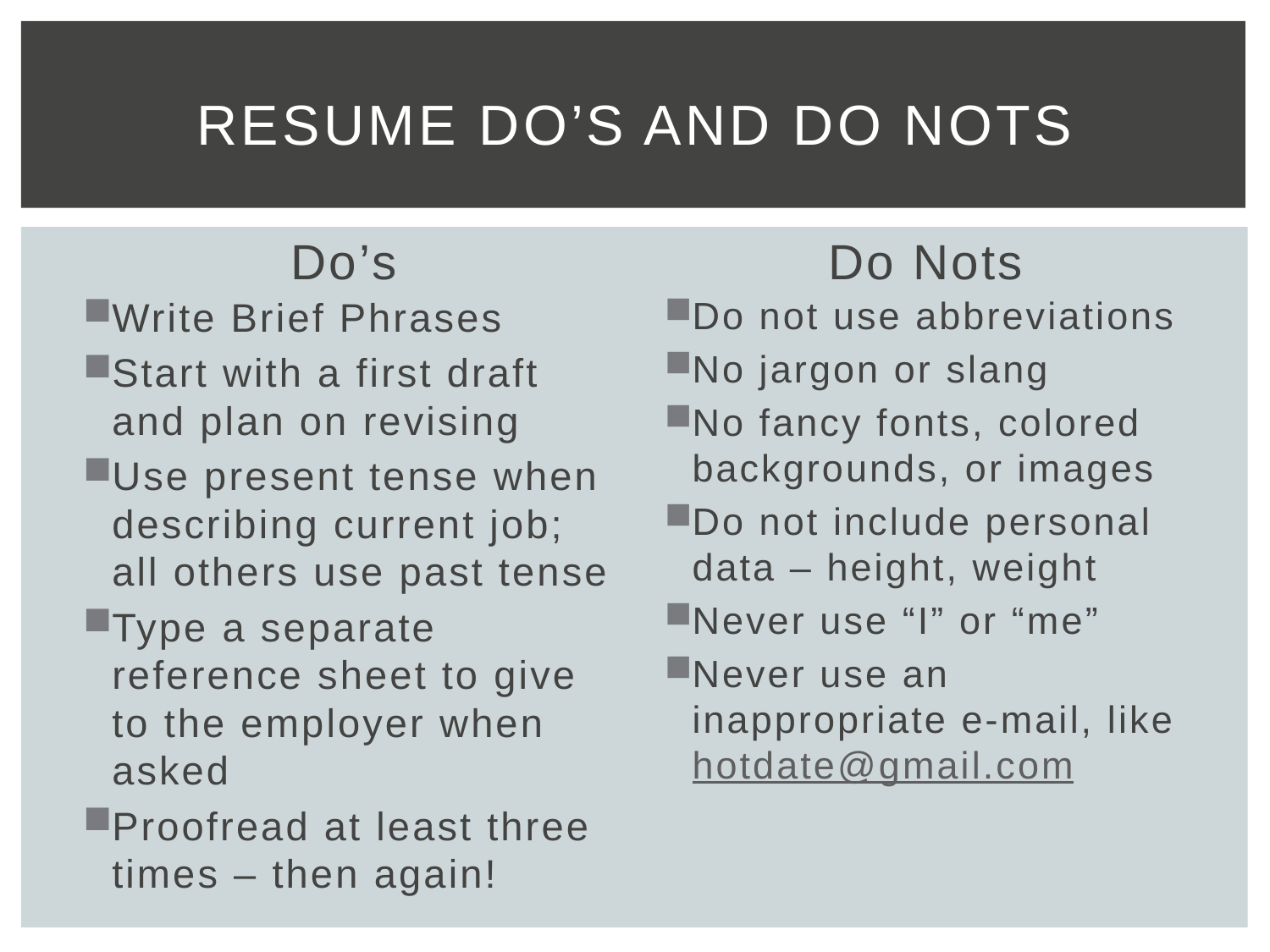

# Resume do’s and Do Nots
Do Nots
Do’s
Write Brief Phrases
Start with a first draft and plan on revising
Use present tense when describing current job; all others use past tense
Type a separate reference sheet to give to the employer when asked
Proofread at least three times – then again!

Do not use abbreviations
No jargon or slang
No fancy fonts, colored backgrounds, or images
Do not include personal data – height, weight
Never use “I” or “me”
Never use an inappropriate e-mail, like hotdate@gmail.com